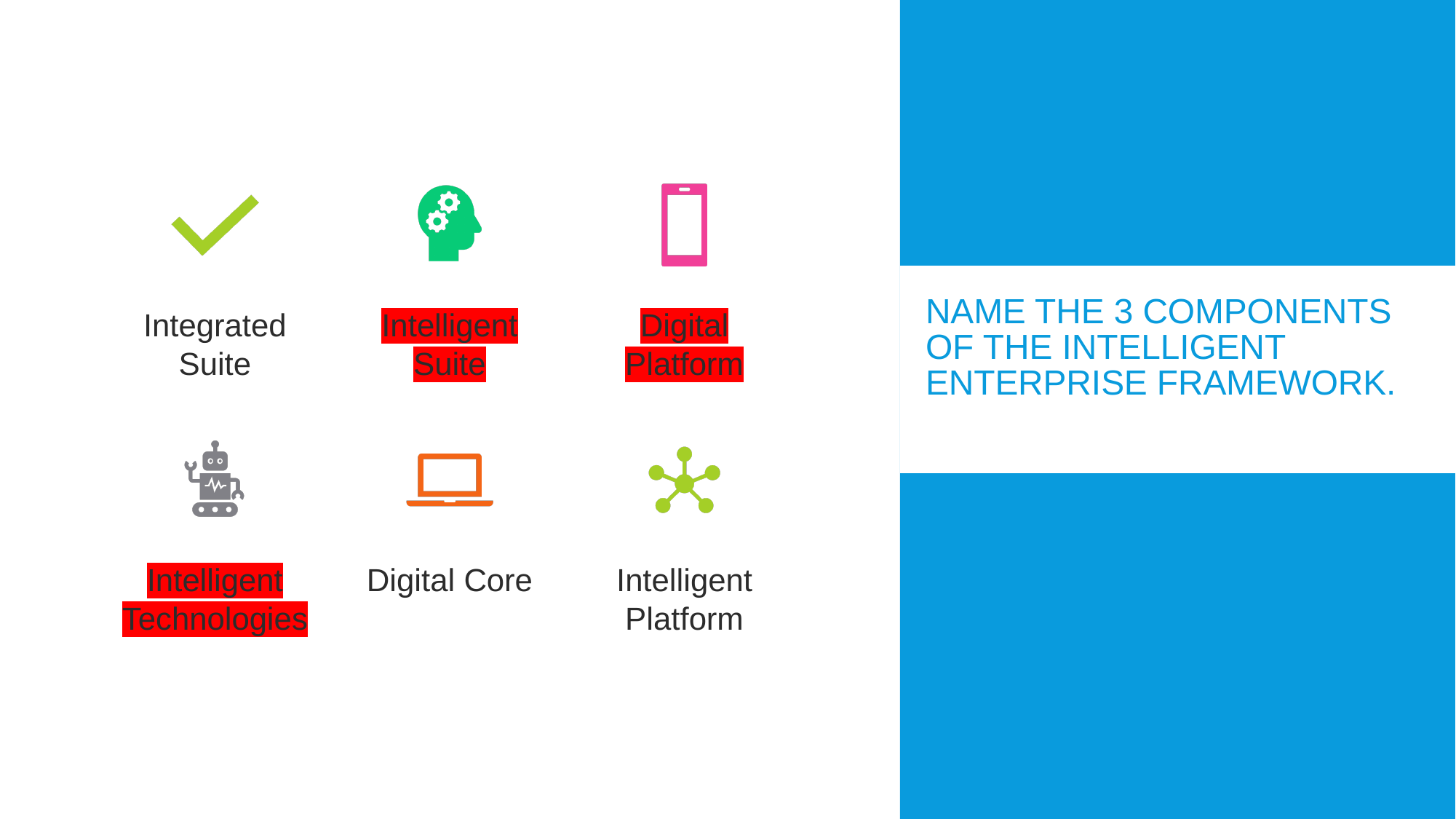

Integrated Suite
Intelligent Suite
Digital Platform
Intelligent Technologies
Digital Core
Intelligent Platform

# Name the 3 components of the Intelligent Enterprise Framework.